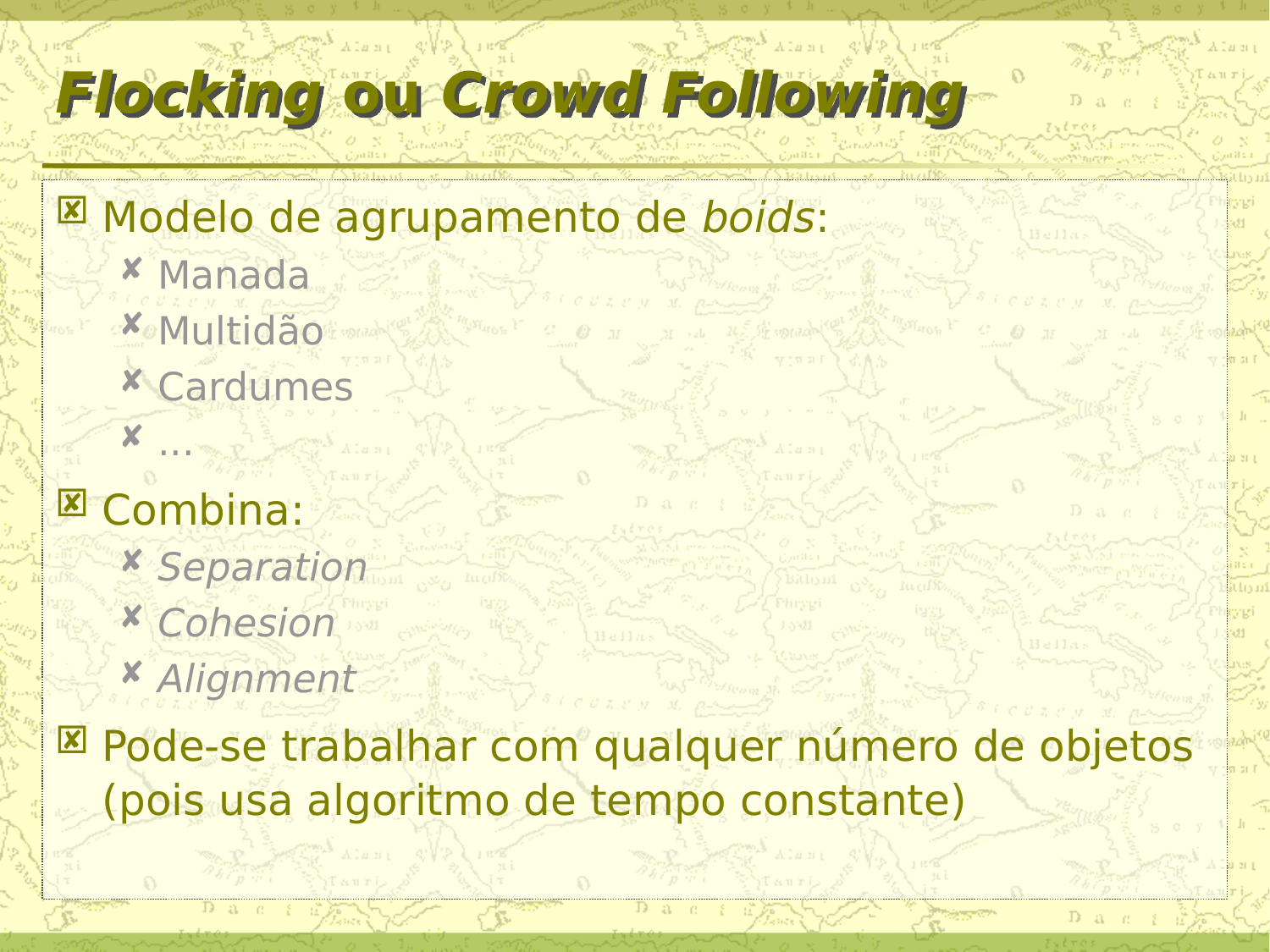

# Flocking ou Crowd Following
Modelo de agrupamento de boids:
Manada
Multidão
Cardumes
...
Combina:
Separation
Cohesion
Alignment
Pode-se trabalhar com qualquer número de objetos (pois usa algoritmo de tempo constante)